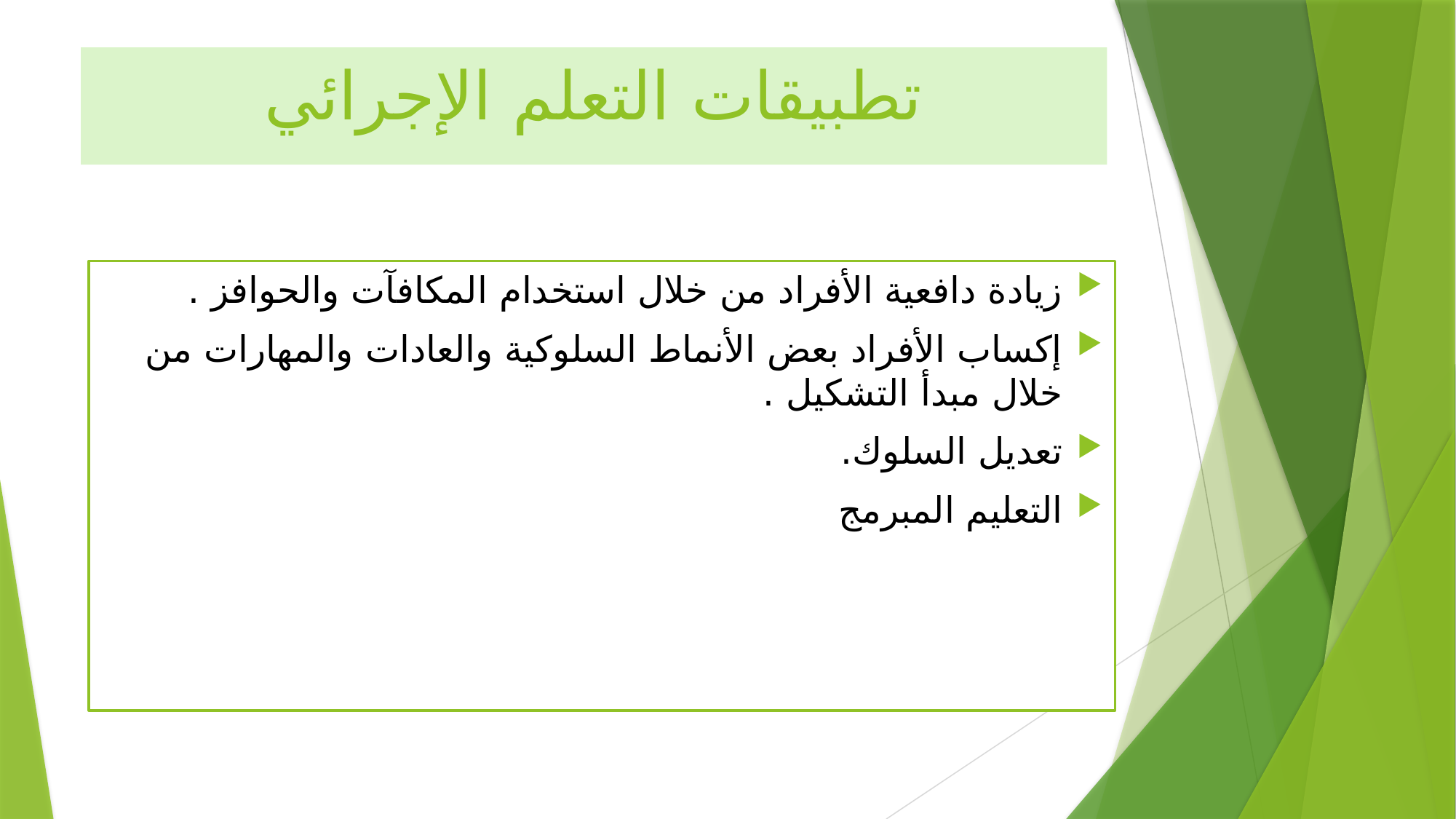

# تطبيقات التعلم الإجرائي
زيادة دافعية الأفراد من خلال استخدام المكافآت والحوافز .
إكساب الأفراد بعض الأنماط السلوكية والعادات والمهارات من خلال مبدأ التشكيل .
تعديل السلوك.
التعليم المبرمج